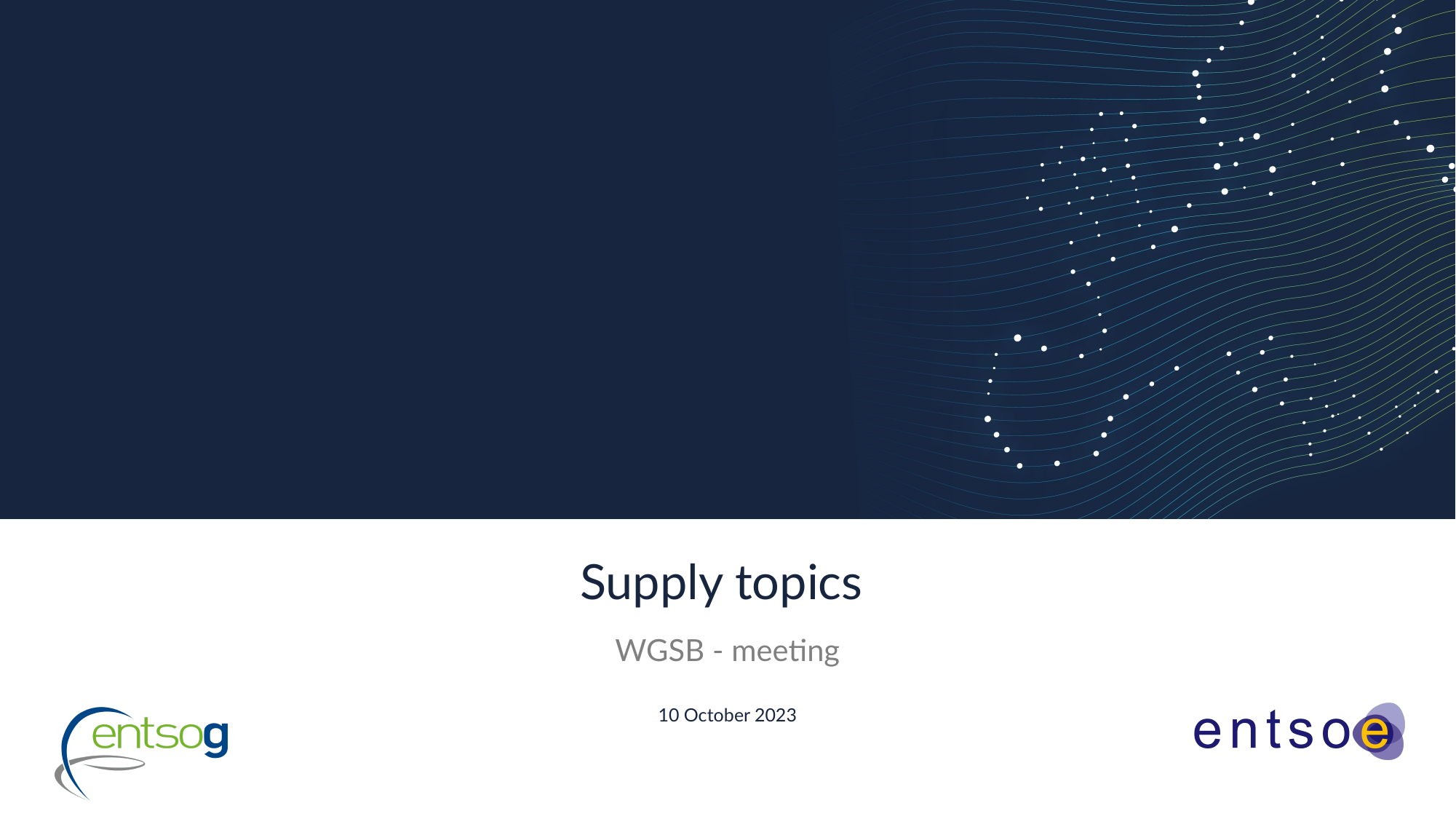

Supply topics
WGSB - meeting
10 October 2023